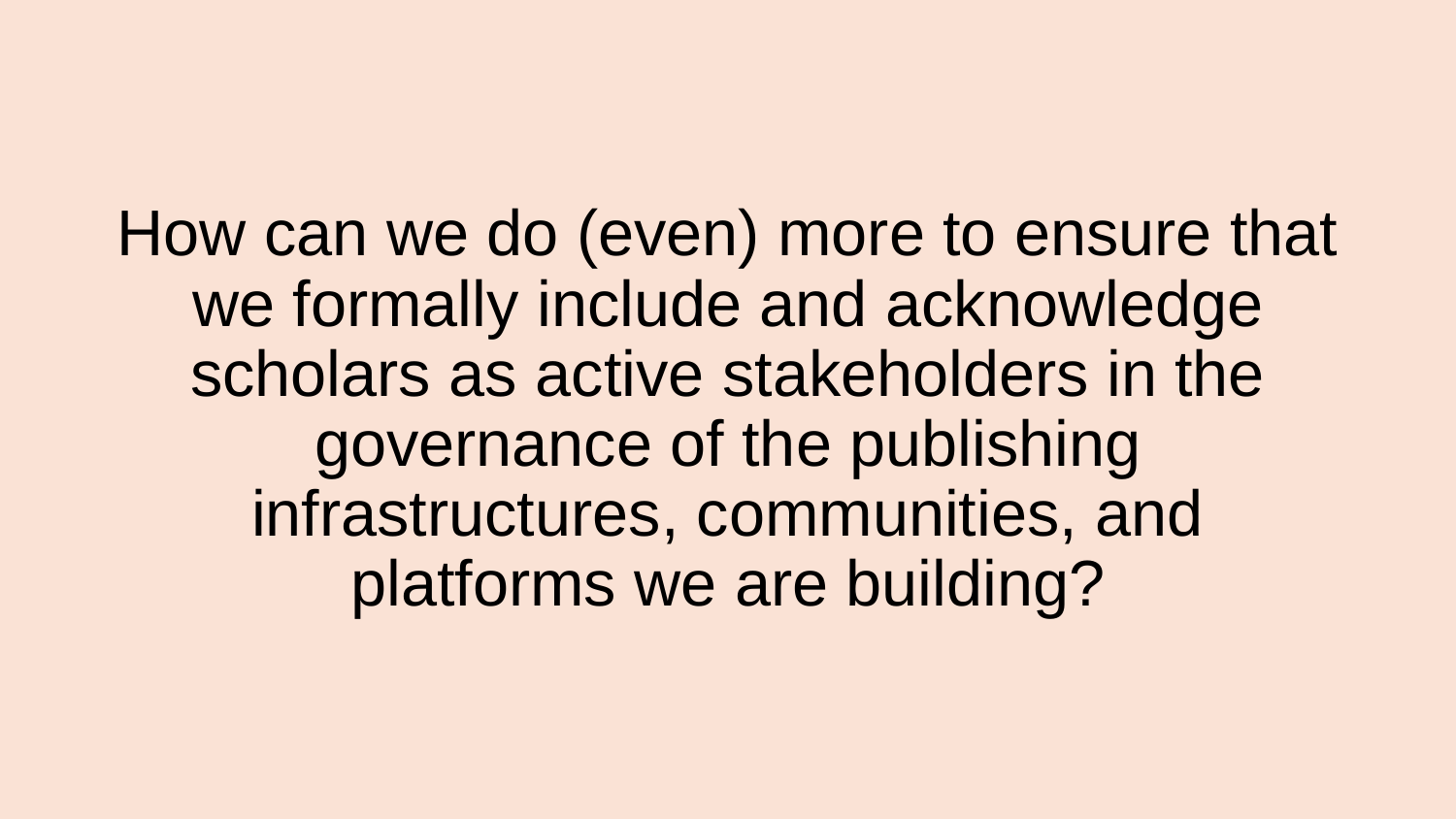

How can we do (even) more to ensure that we formally include and acknowledge scholars as active stakeholders in the governance of the publishing infrastructures, communities, and platforms we are building?